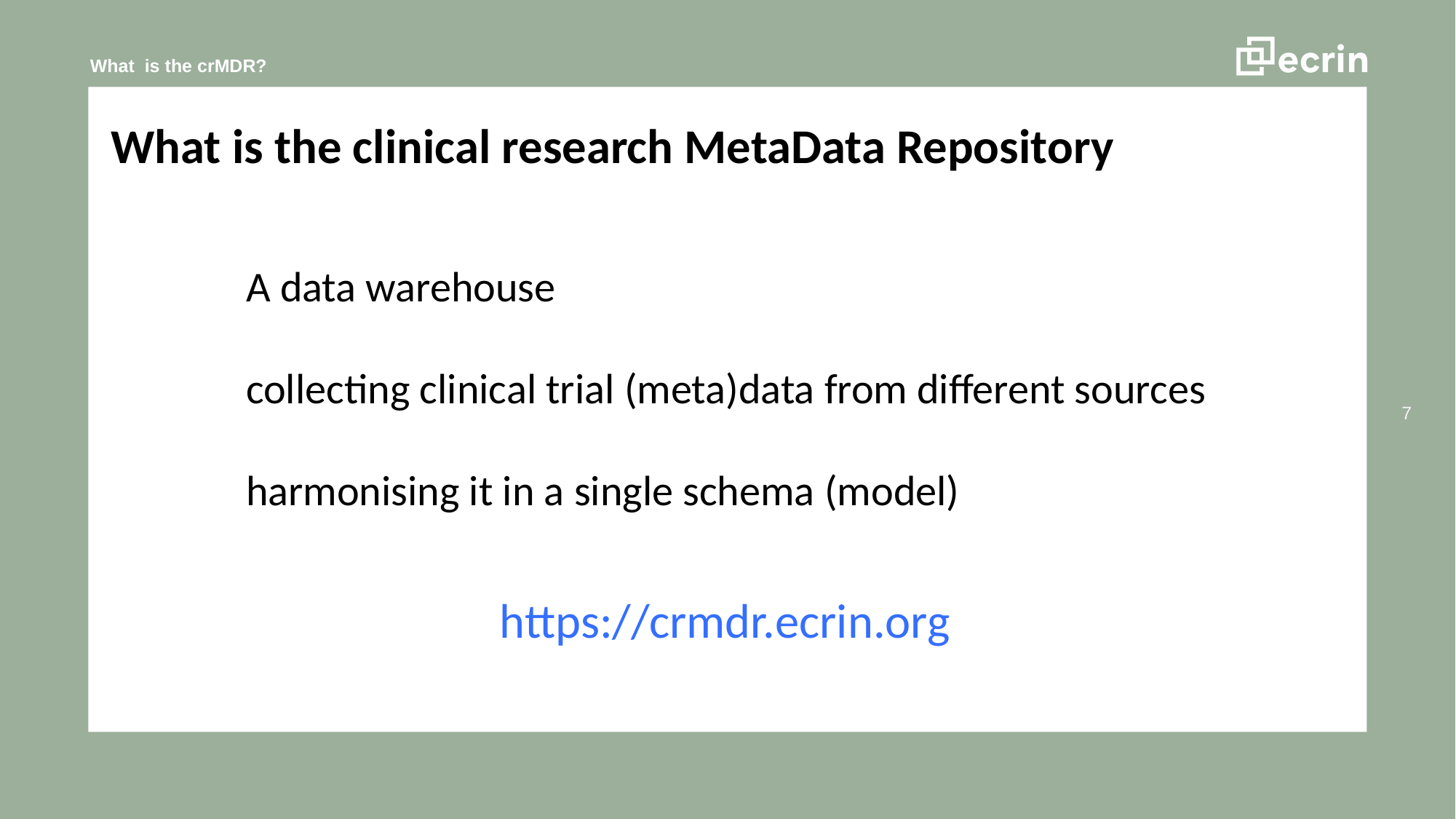

What  is the crMDR?
What is the clinical research MetaData Repository
A data warehouse

collecting clinical trial (meta)data from different sources

harmonising it in a single schema (model)
7
https://crmdr.ecrin.org